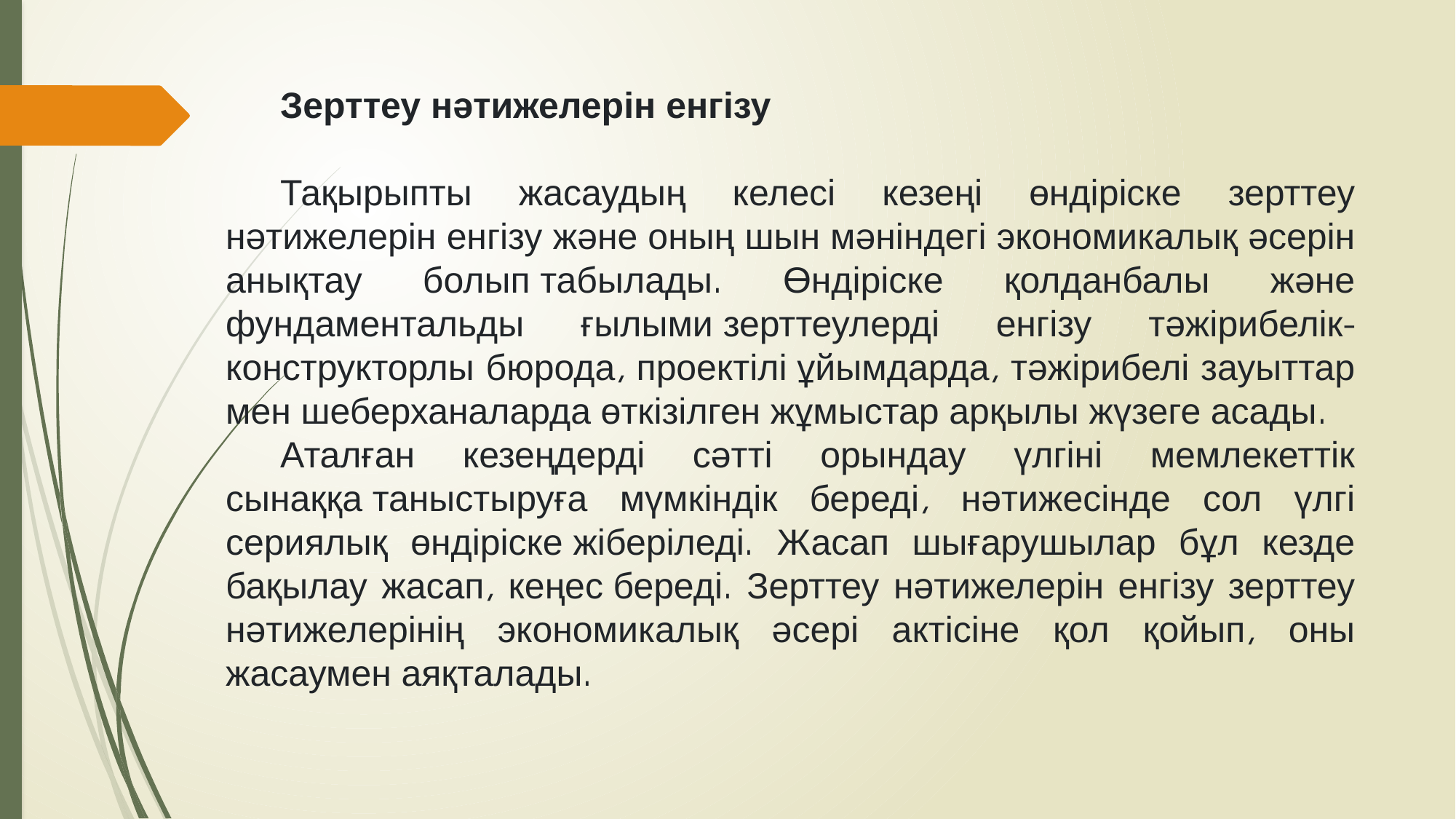

Зерттеу нәтижелерін енгізу

Тақырыпты жасаудың келесі кезеңі өндіріске зерттеу нәтижелерін енгізу және оның шын мәніндегі экономикалық әсерін анықтау болып табылады. Өндіріске қолданбалы және фундаментальды ғылыми зерттеулерді енгізу тәжірибелік-конструкторлы бюрода, проектілі ұйымдарда, тәжірибелі зауыттар мен шеберханаларда өткізілген жұмыстар арқылы жүзеге асады.
Аталған кезеңдерді сәтті орындау үлгіні мемлекеттік сынаққа таныстыруға мүмкіндік береді, нәтижесінде сол үлгі сериялық өндіріске жіберіледі. Жасап шығарушылар бұл кезде бақылау жасап, кеңес береді. Зерттеу нәтижелерін енгізу зерттеу нәтижелерінің экономикалық әсері актісіне қол қойып, оны жасаумен аяқталады.